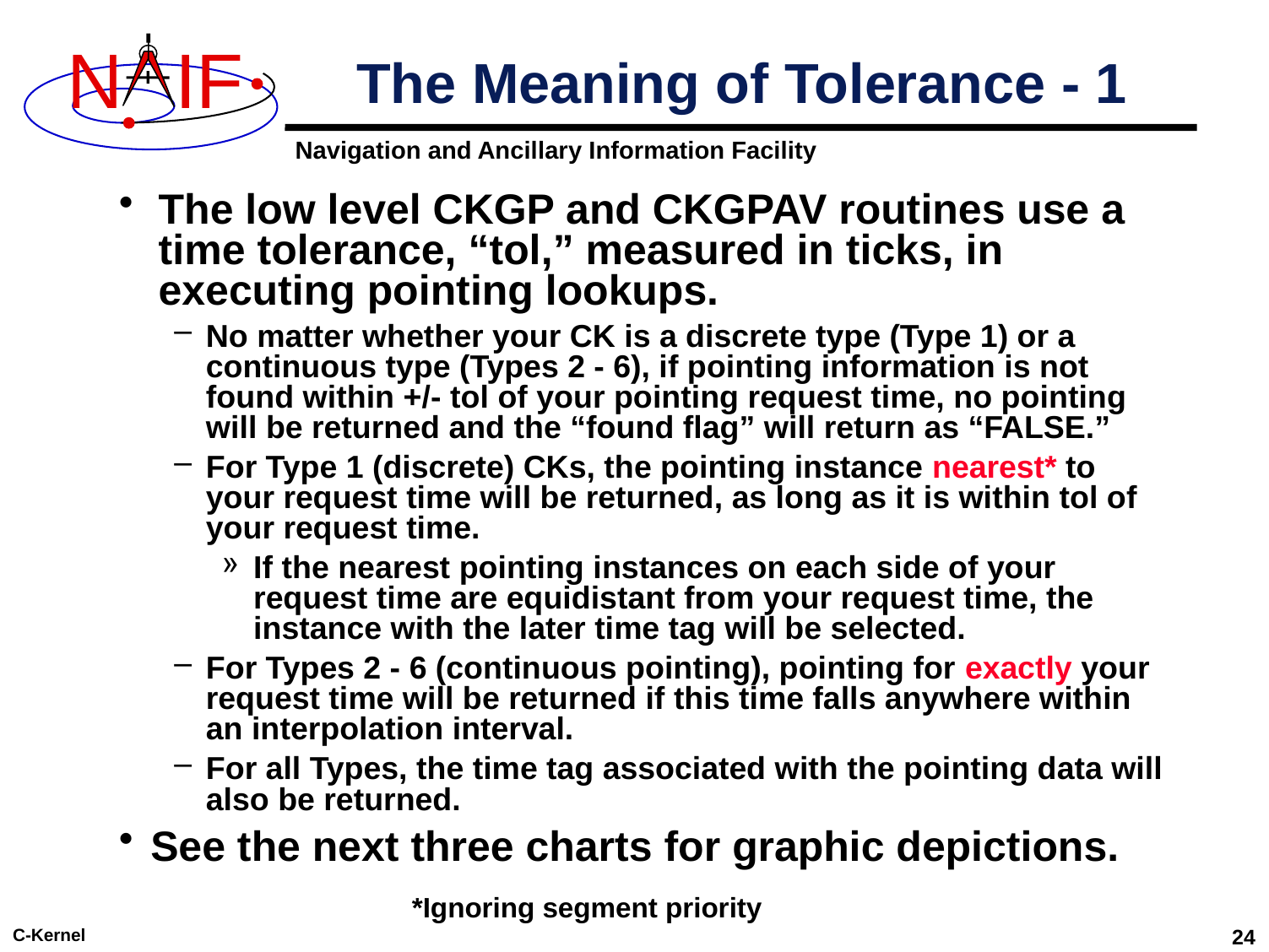

# The Meaning of Tolerance - 1
The low level CKGP and CKGPAV routines use a time tolerance, “tol,” measured in ticks, in executing pointing lookups.
No matter whether your CK is a discrete type (Type 1) or a continuous type (Types 2 - 6), if pointing information is not found within +/- tol of your pointing request time, no pointing will be returned and the “found flag” will return as “FALSE.”
For Type 1 (discrete) CKs, the pointing instance nearest* to your request time will be returned, as long as it is within tol of your request time.
If the nearest pointing instances on each side of your request time are equidistant from your request time, the  instance with the later time tag will be selected.
For Types 2 - 6 (continuous pointing), pointing for exactly your request time will be returned if this time falls anywhere within an interpolation interval.
For all Types, the time tag associated with the pointing data will also be returned.
See the next three charts for graphic depictions.
*Ignoring segment priority
C-Kernel
24